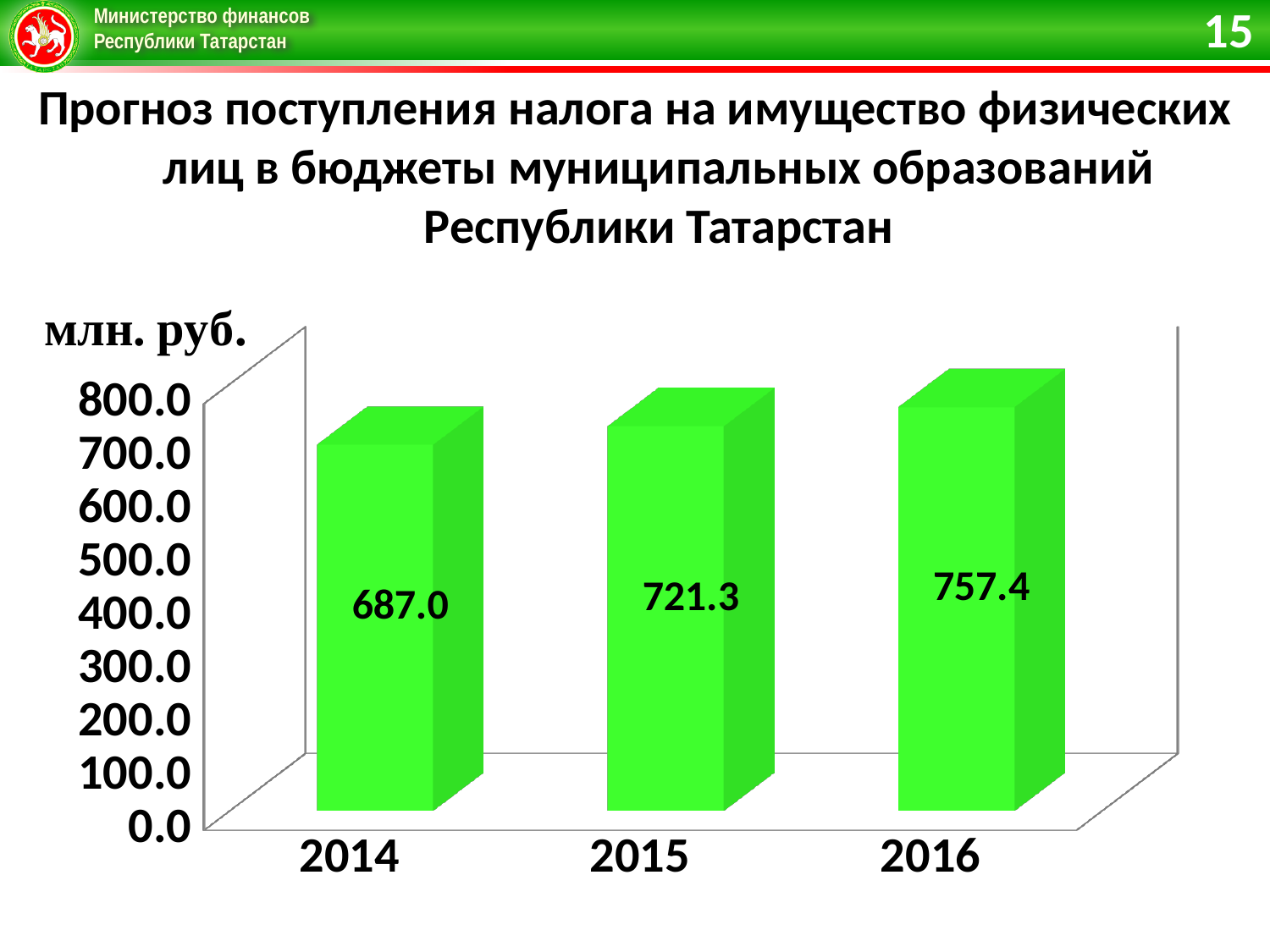

15
Прогноз поступления налога на имущество физических лиц в бюджеты муниципальных образований Республики Татарстан

[unsupported chart]